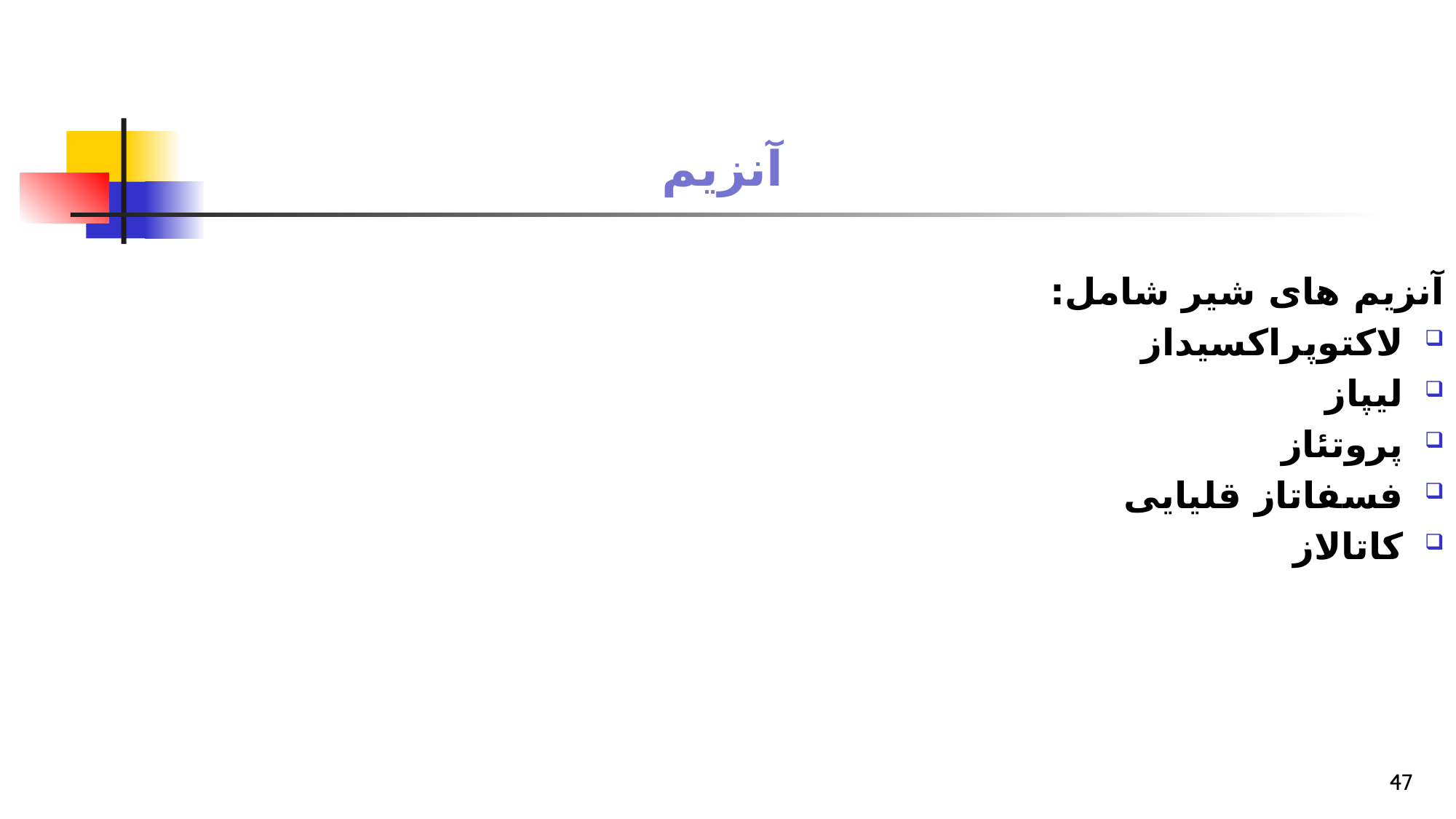

# آنزیم

آنزیم های شیر شامل:
لاکتوپراکسیداز
لیپاز
پروتئاز
فسفاتاز قلیایی
کاتالاز
47